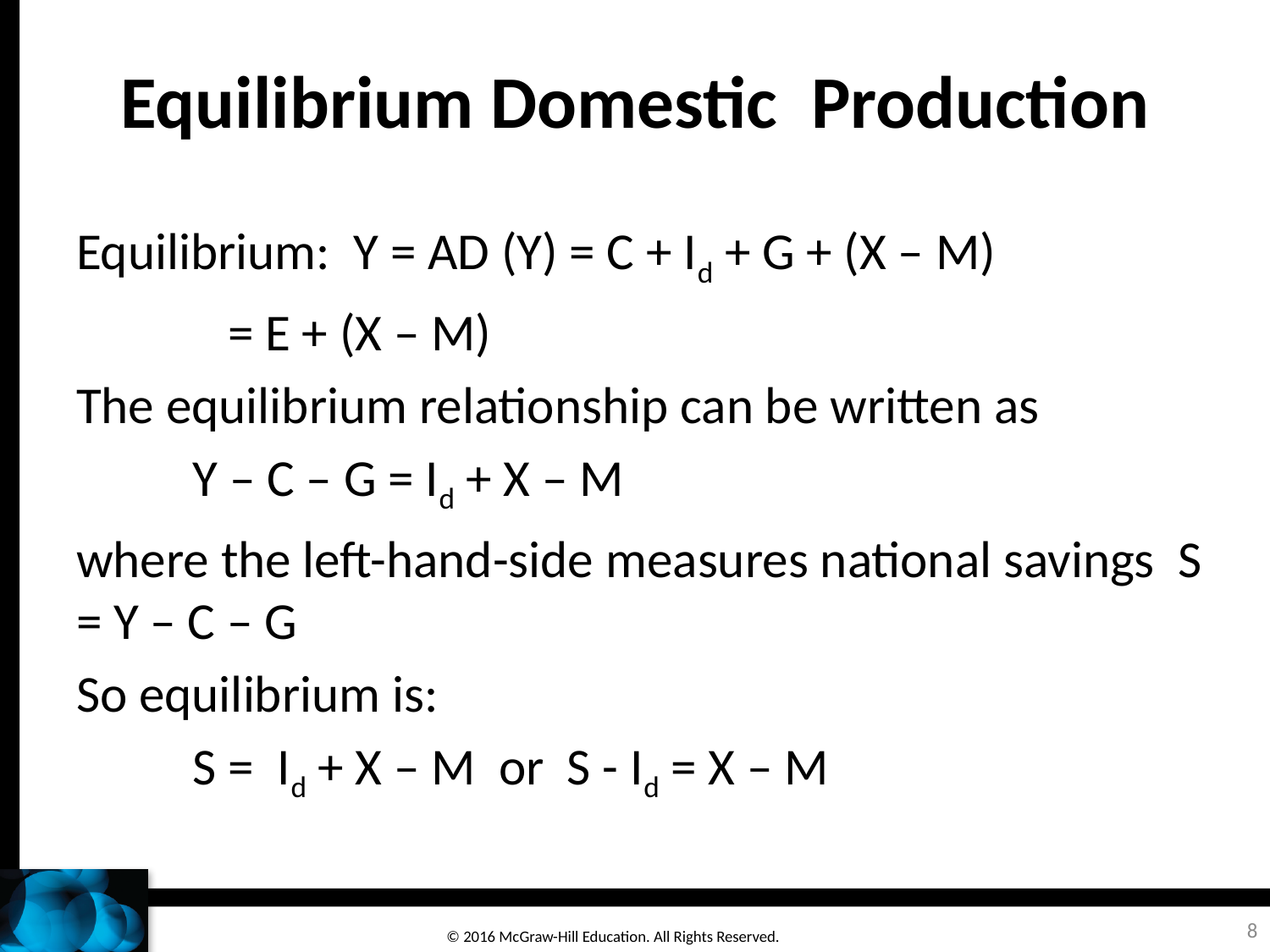

# Equilibrium Domestic  Production
Equilibrium:  Y = AD (Y) = C + Id + G + (X – M)
				   = E + (X – M)
The equilibrium relationship can be written as
	Y – C – G = Id + X – M
where the left-hand-side measures national savings  S = Y – C – G
So equilibrium is:
	S =  Id + X – M  or  S - Id = X – M
8
© 2016 McGraw-Hill Education. All Rights Reserved.